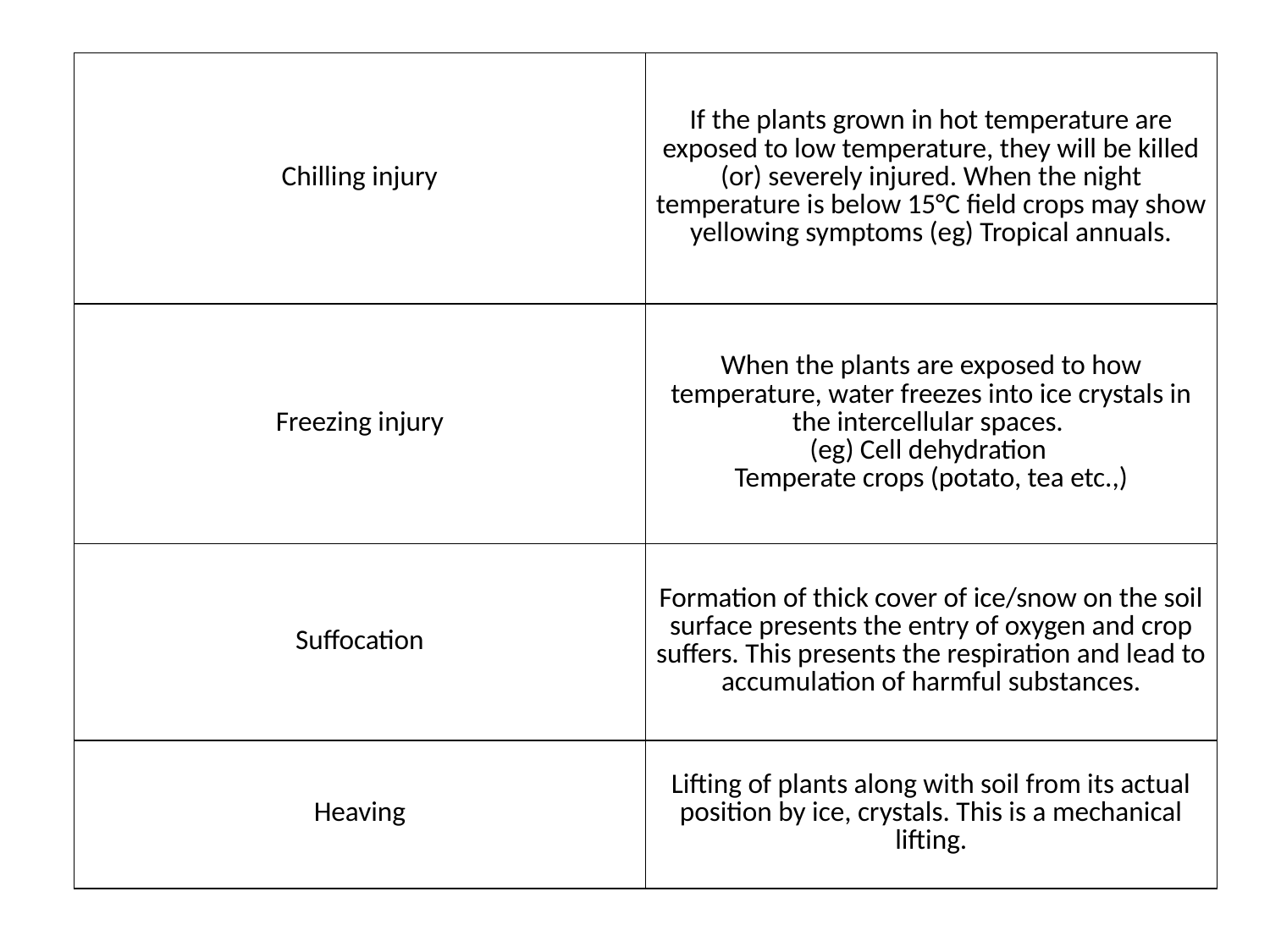

| Chilling injury | If the plants grown in hot temperature are exposed to low temperature, they will be killed (or) severely injured. When the night temperature is below 15°C field crops may show yellowing symptoms (eg) Tropical annuals. |
| --- | --- |
| Freezing injury | When the plants are exposed to how temperature, water freezes into ice crystals in the intercellular spaces.  (eg) Cell dehydration  Temperate crops (potato, tea etc.,) |
| Suffocation | Formation of thick cover of ice/snow on the soil surface presents the entry of oxygen and crop suffers. This presents the respiration and lead to accumulation of harmful substances. |
| Heaving | Lifting of plants along with soil from its actual position by ice, crystals. This is a mechanical lifting. |